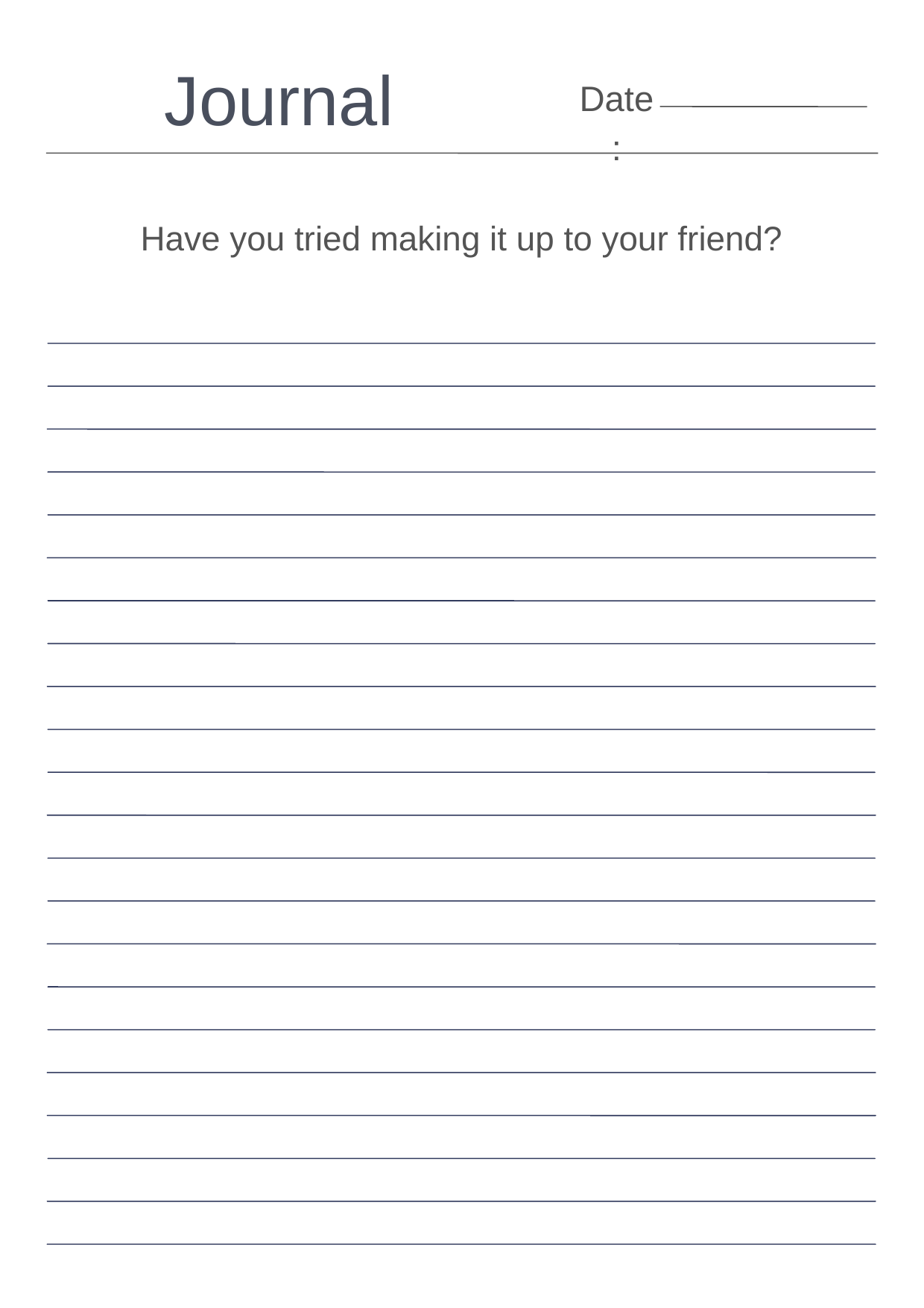

Journal
Date:

Have you tried making it up to your friend?